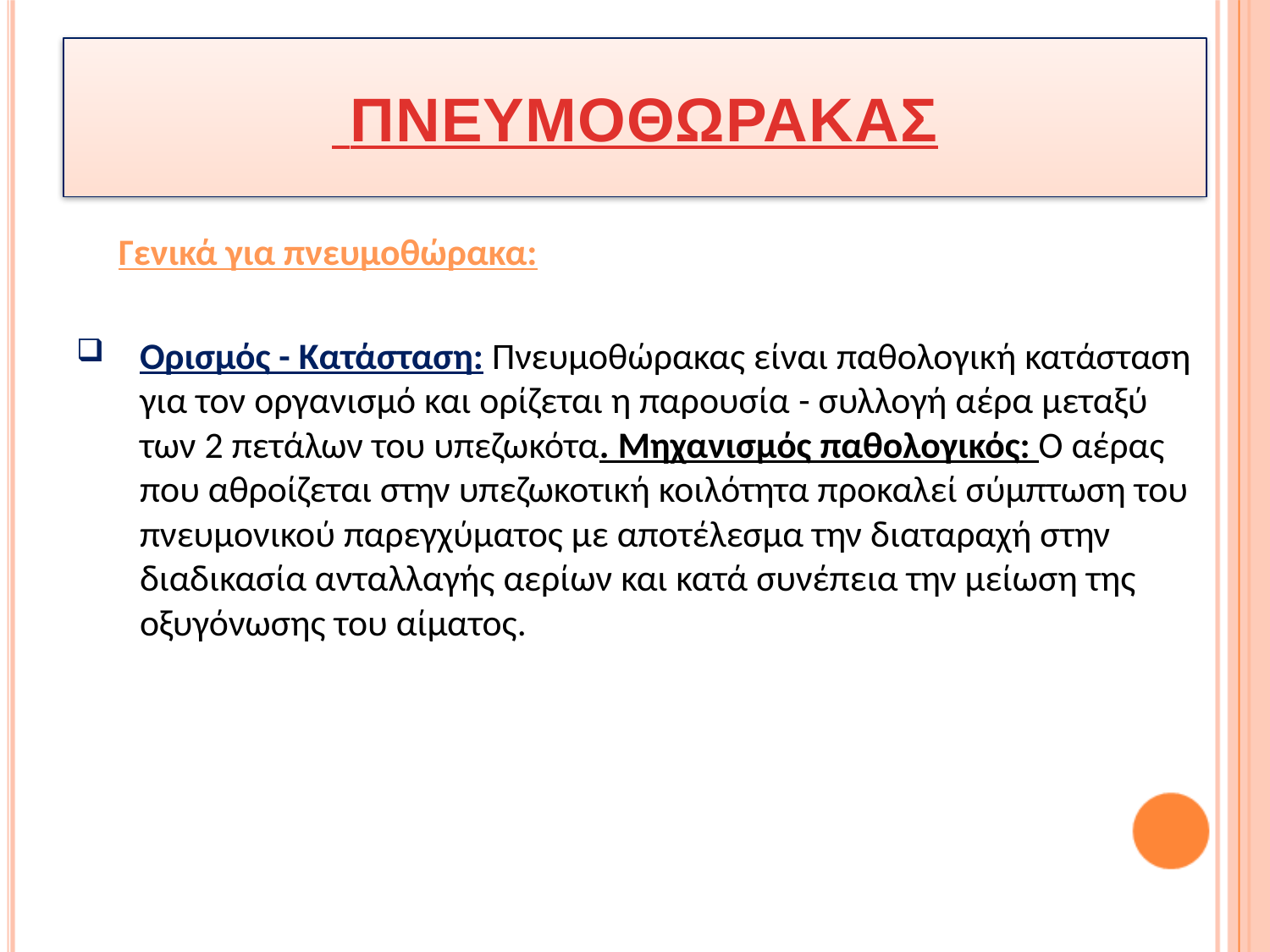

# ΠΝΕΥΜΟΘΩΡΑΚΑΣ
     Γενικά για πνευμοθώρακα:

Ορισμός - Κατάσταση: Πνευμοθώρακας είναι παθολογική κατάσταση για τον οργανισμό και ορίζεται η παρουσία - συλλογή αέρα μεταξύ των 2 πετάλων του υπεζωκότα. Μηχανισμός παθολογικός: Ο αέρας που αθροίζεται στην υπεζωκοτική κοιλότητα προκαλεί σύμπτωση του πνευμονικού παρεγχύματος με αποτέλεσμα την διαταραχή στην διαδικασία ανταλλαγής αερίων και κατά συνέπεια την μείωση της οξυγόνωσης του αίματος.